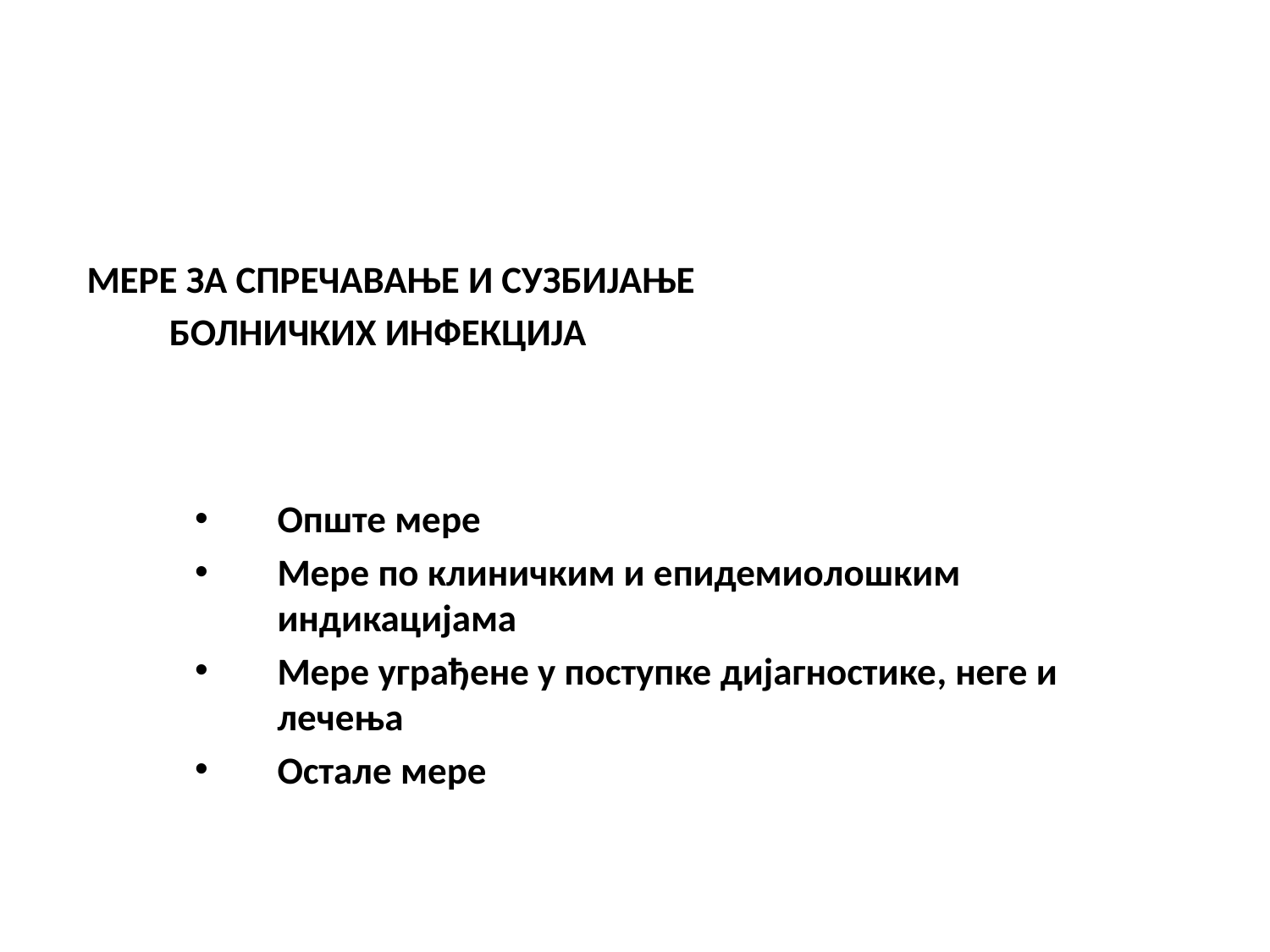

МЕРЕ ЗА СПРЕЧАВАЊЕ И СУЗБИЈАЊЕ
	БОЛНИЧКИХ ИНФЕКЦИЈА

Опште мере
Мере по клиничким и епидемиолошким индикацијама
Мере уграђене у поступке дијагностике, неге и лечења
Остале мере